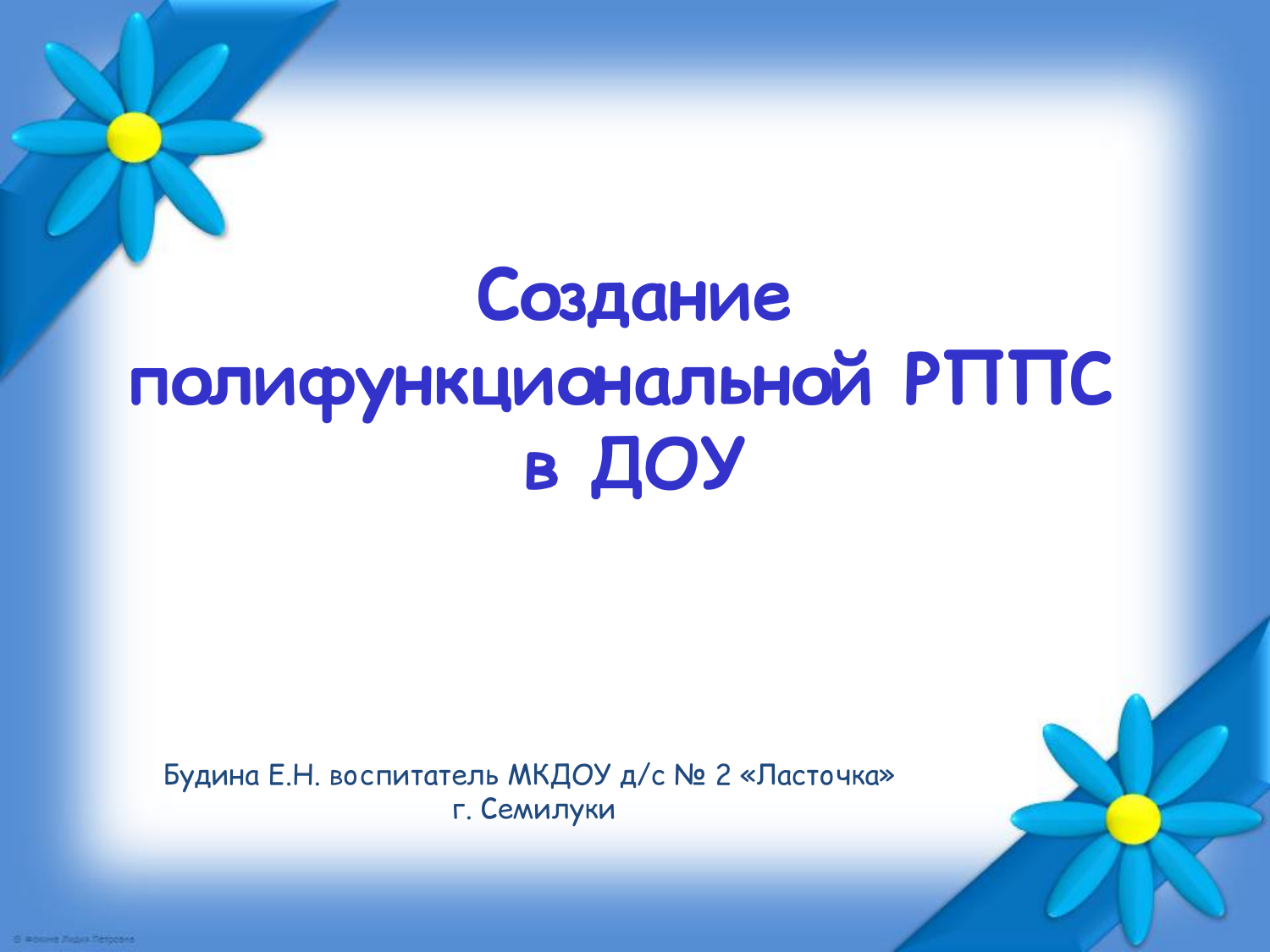

# Создание полифункциональной РППС в ДОУ
Будина Е.Н. воспитатель МКДОУ д/с № 2 «Ласточка»
 г. Семилуки